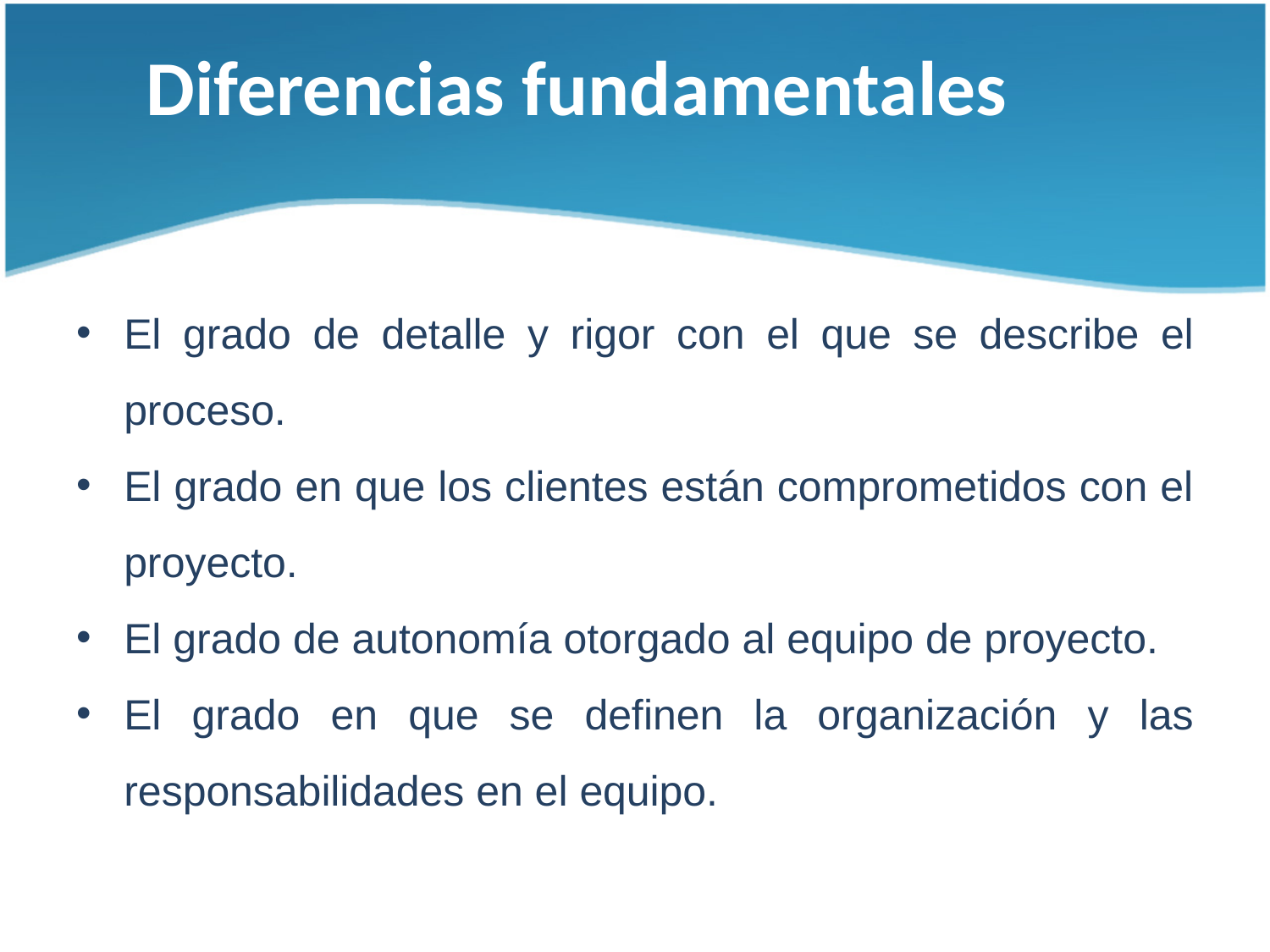

Diferencias fundamentales
El grado de detalle y rigor con el que se describe el proceso.
El grado en que los clientes están comprometidos con el proyecto.
El grado de autonomía otorgado al equipo de proyecto.
El grado en que se definen la organización y las responsabilidades en el equipo.